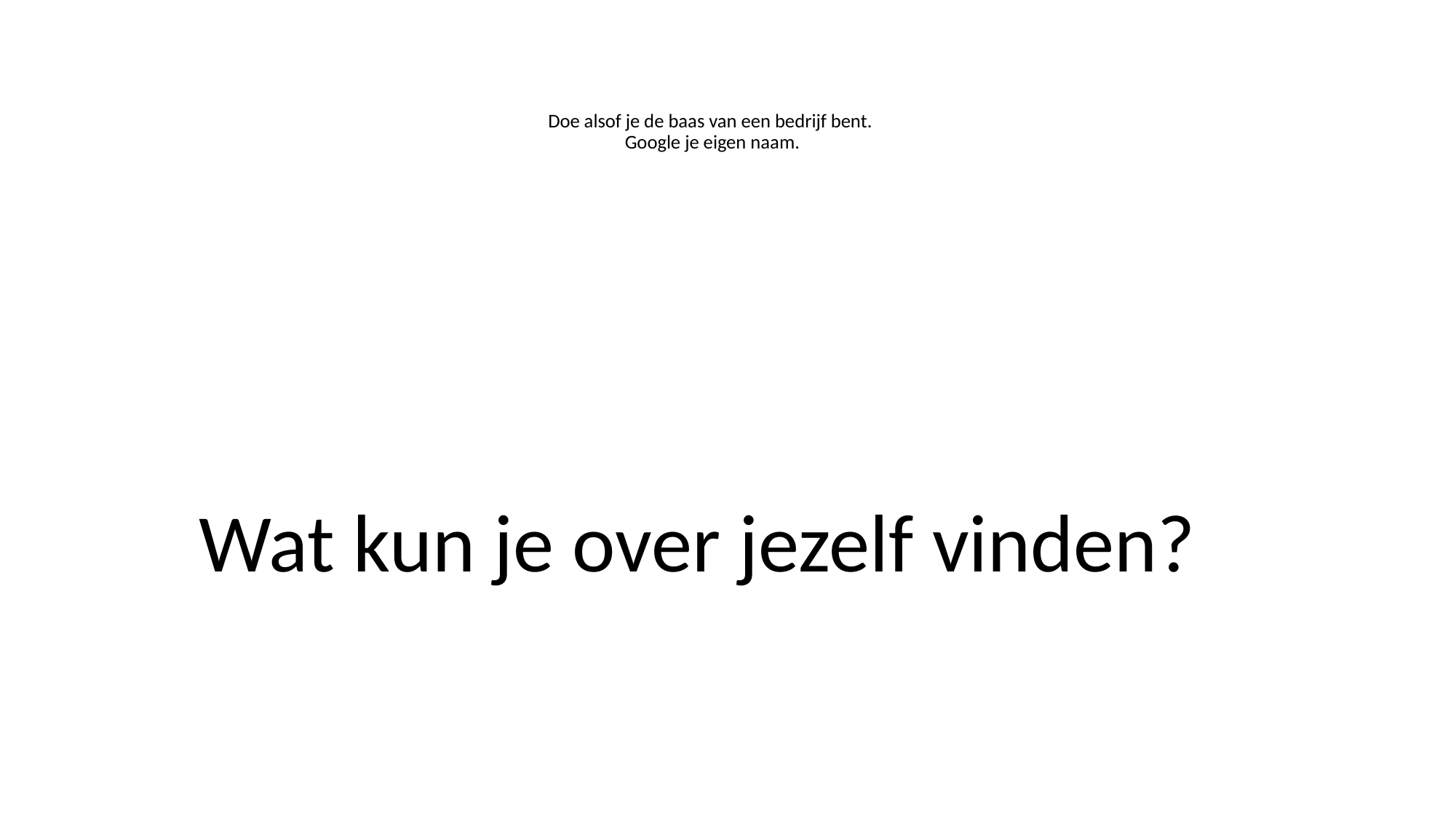

# Doe alsof je de baas van een bedrijf bent. Google je eigen naam.
Wat kun je over jezelf vinden?